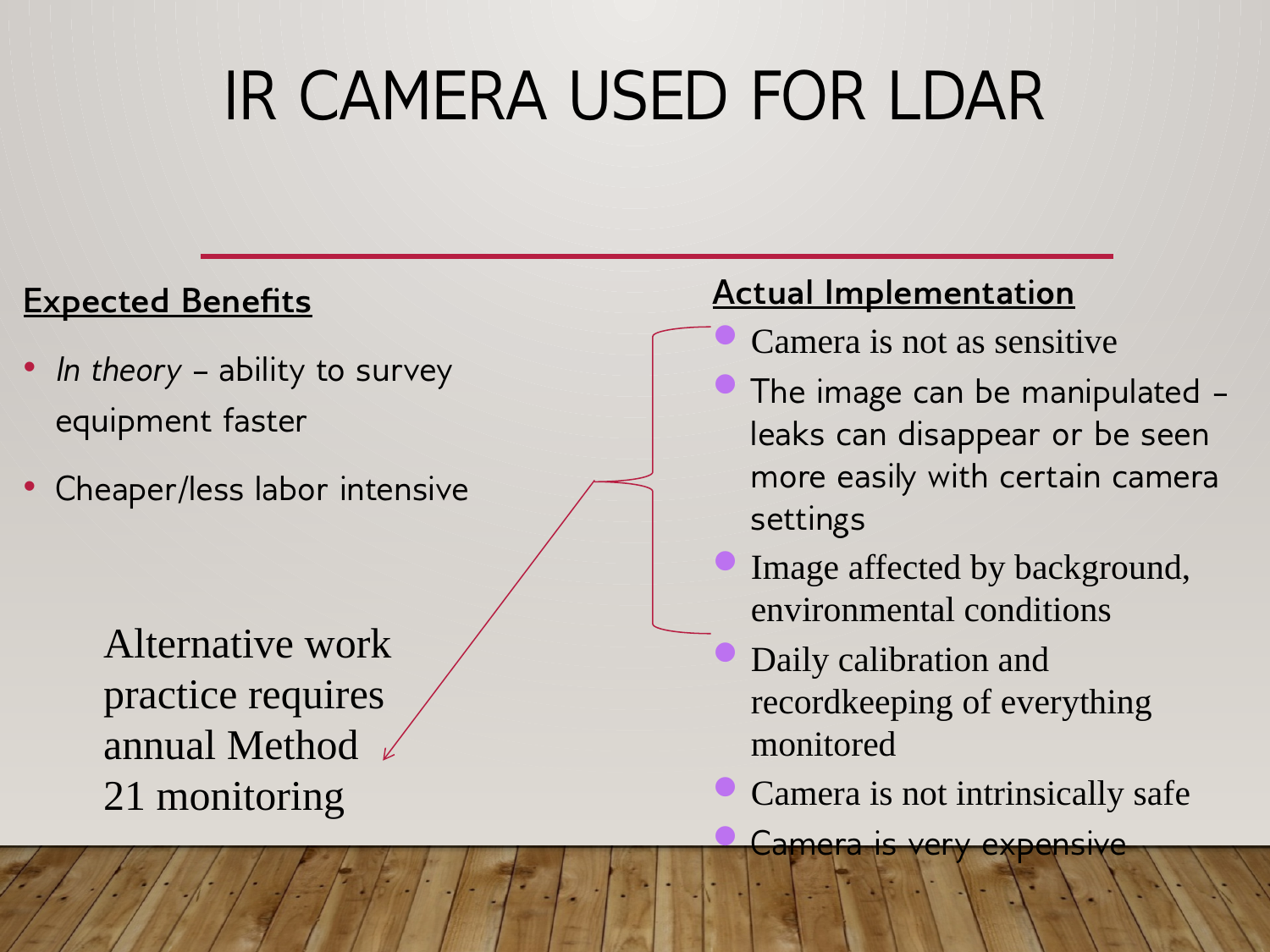

# IR Camera Used for LDAR
Expected Benefits
In theory – ability to survey equipment faster
Cheaper/less labor intensive

Actual Implementation
Camera is not as sensitive
The image can be manipulated – leaks can disappear or be seen more easily with certain camera settings
Image affected by background, environmental conditions
Daily calibration and recordkeeping of everything monitored
Camera is not intrinsically safe
Camera is very expensive

Alternative work practice requires annual Method 21 monitoring